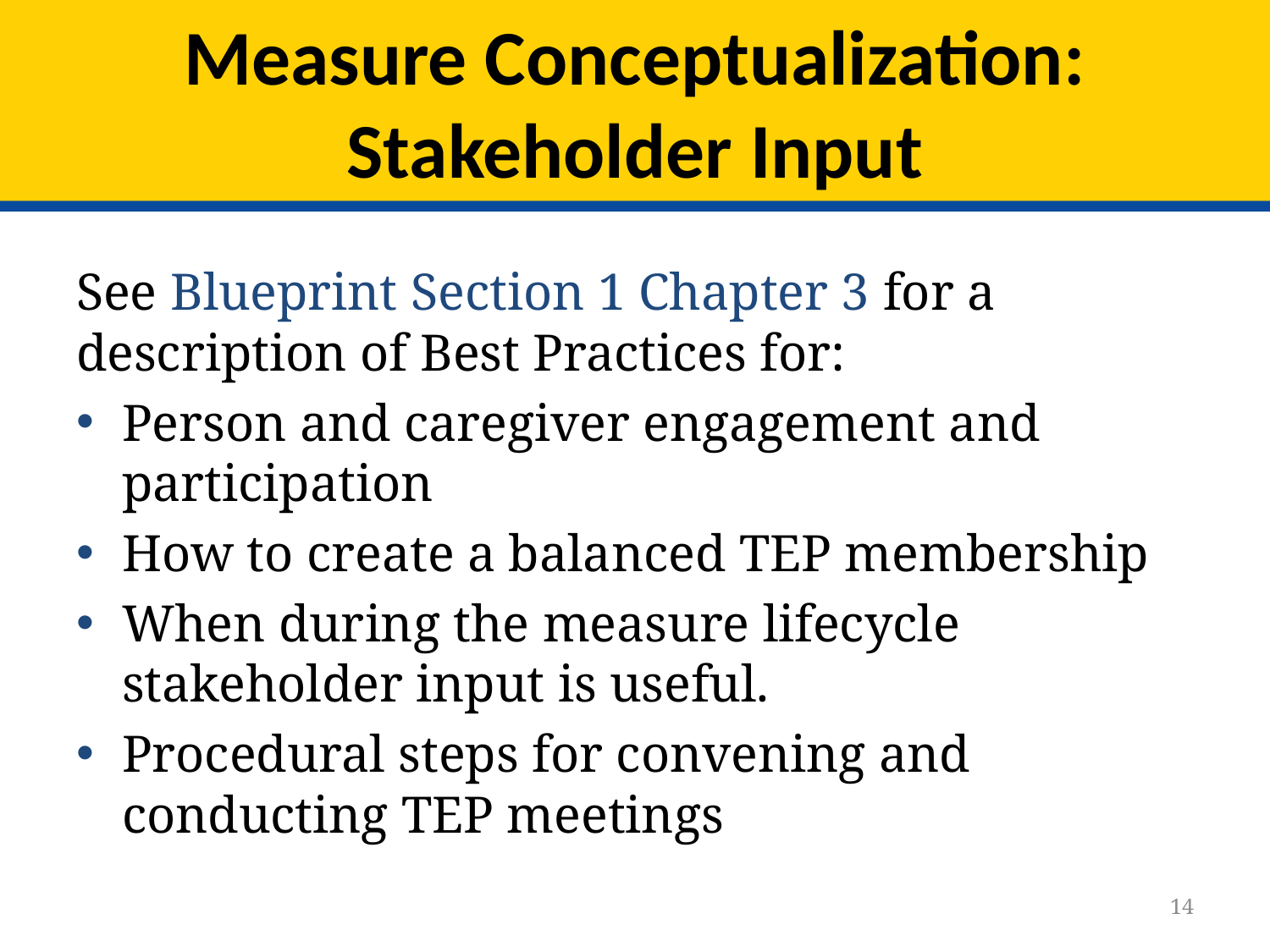

# Measure Conceptualization: Stakeholder Input
See Blueprint Section 1 Chapter 3 for a description of Best Practices for:
Person and caregiver engagement and participation
How to create a balanced TEP membership
When during the measure lifecycle stakeholder input is useful.
Procedural steps for convening and conducting TEP meetings
14